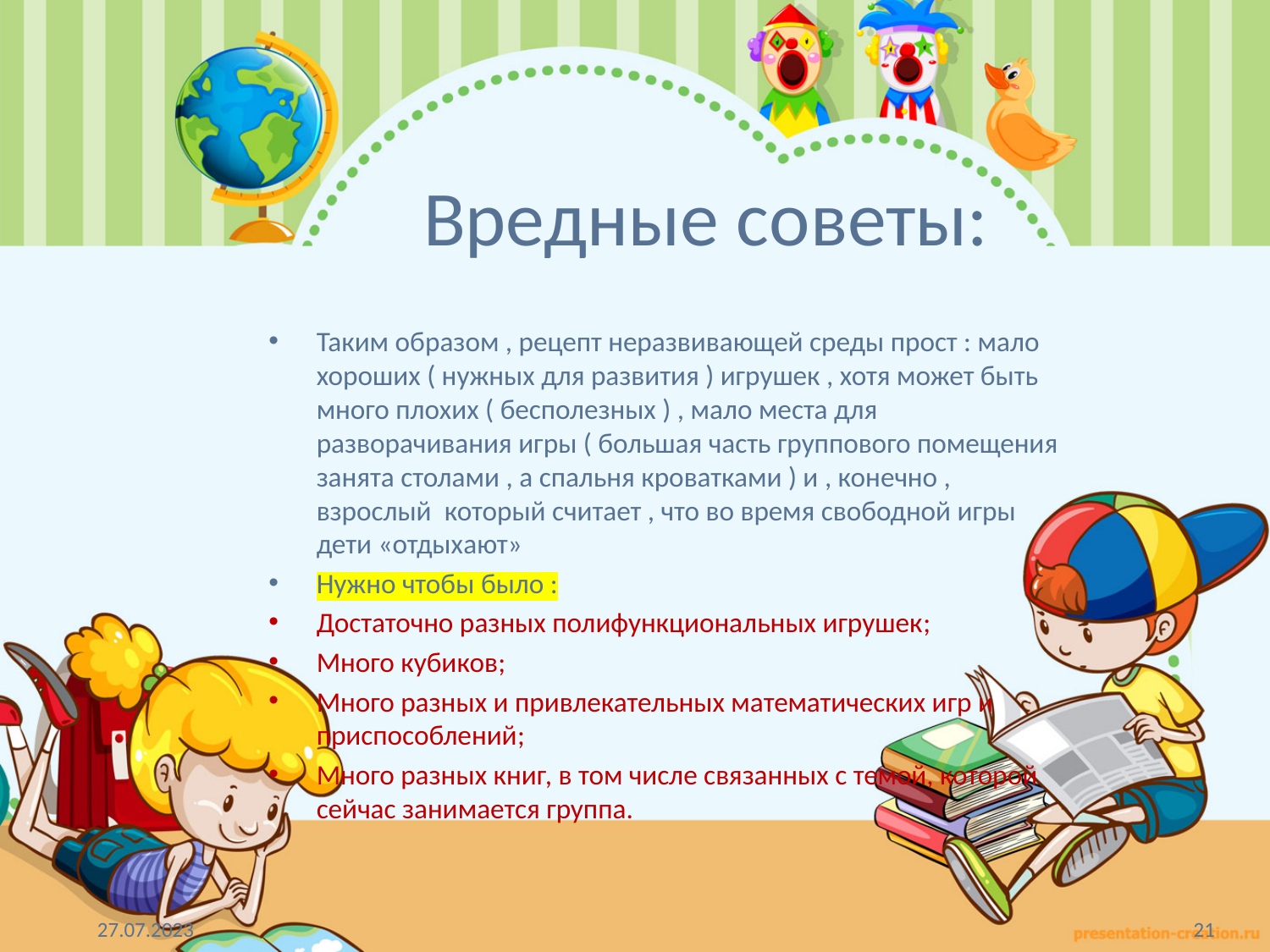

# Вредные советы:
Таким образом , рецепт неразвивающей среды прост : мало хороших ( нужных для развития ) игрушек , хотя может быть много плохих ( бесполезных ) , мало места для разворачивания игры ( большая часть группового помещения занята столами , а спальня кроватками ) и , конечно , взрослый  который считает , что во время свободной игры  дети «отдыхают»
Нужно чтобы было :
Достаточно разных полифункциональных игрушек;
Много кубиков;
Много разных и привлекательных математических игр и приспособлений;
Много разных книг, в том числе связанных с темой, которой сейчас занимается группа.